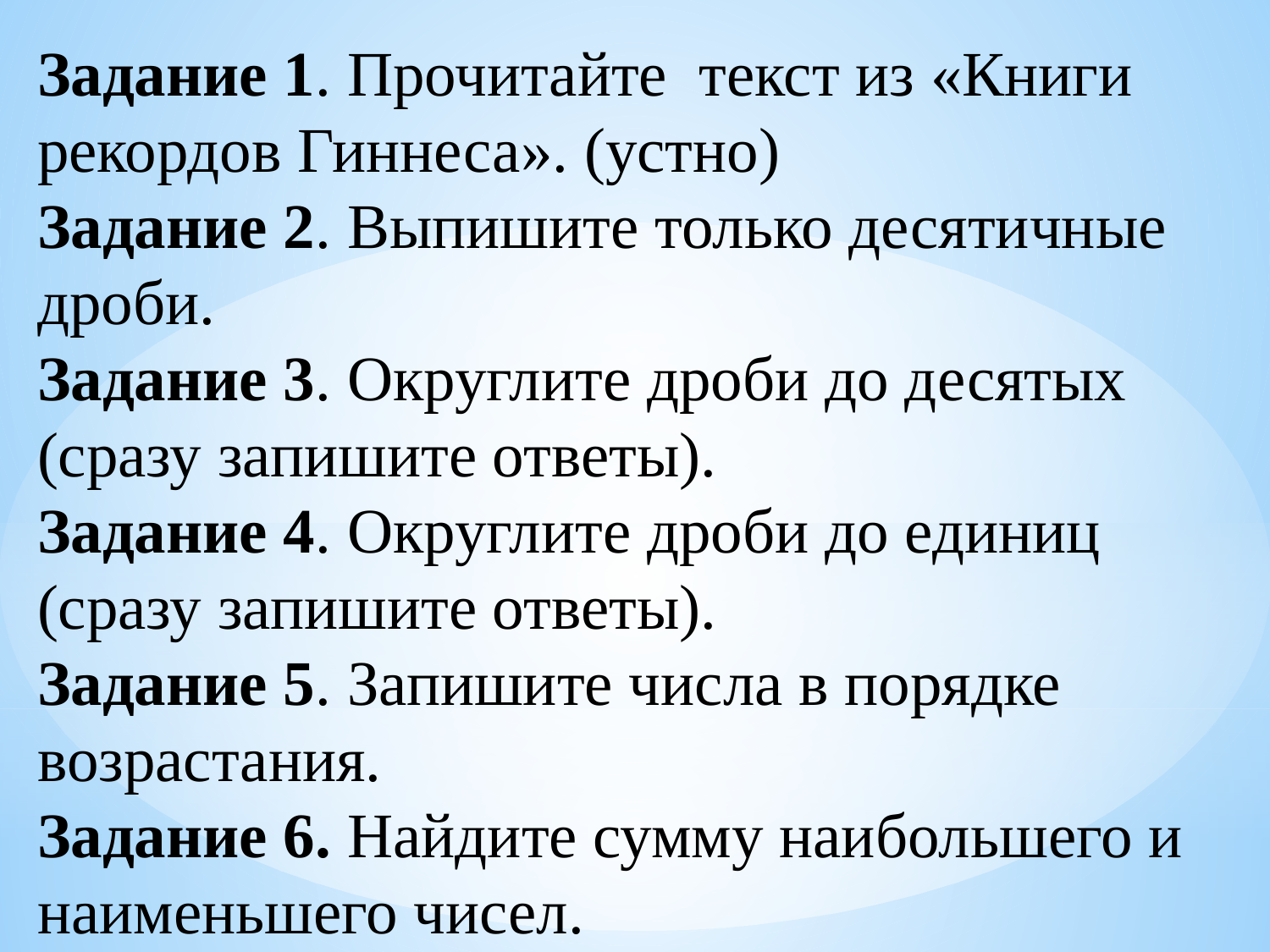

Задание 1. Прочитайте  текст из «Книги рекордов Гиннеса». (устно)
Задание 2. Выпишите только десятичные дроби.
Задание 3. Округлите дроби до десятых     (сразу запишите ответы).
Задание 4. Округлите дроби до единиц  (сразу запишите ответы).
Задание 5. Запишите числа в порядке возрастания.
Задание 6. Найдите сумму наибольшего и наименьшего чисел.